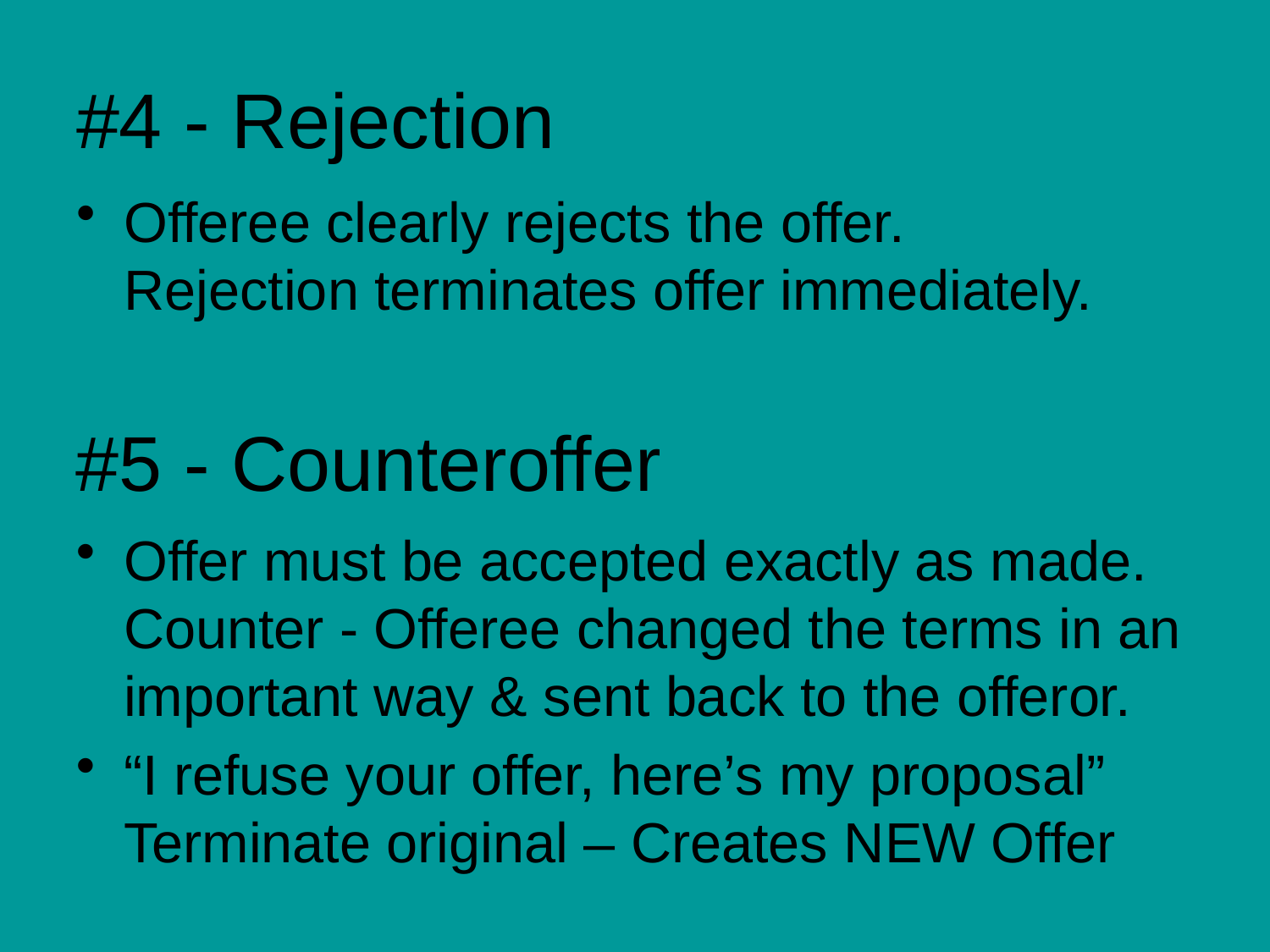

# #4 - Rejection
Offeree clearly rejects the offer.
Rejection terminates offer immediately.
#5 - Counteroffer
Offer must be accepted exactly as made.
Counter - Offeree changed the terms in an important way & sent back to the offeror.
“I refuse your offer, here’s my proposal”
Terminate original – Creates NEW Offer